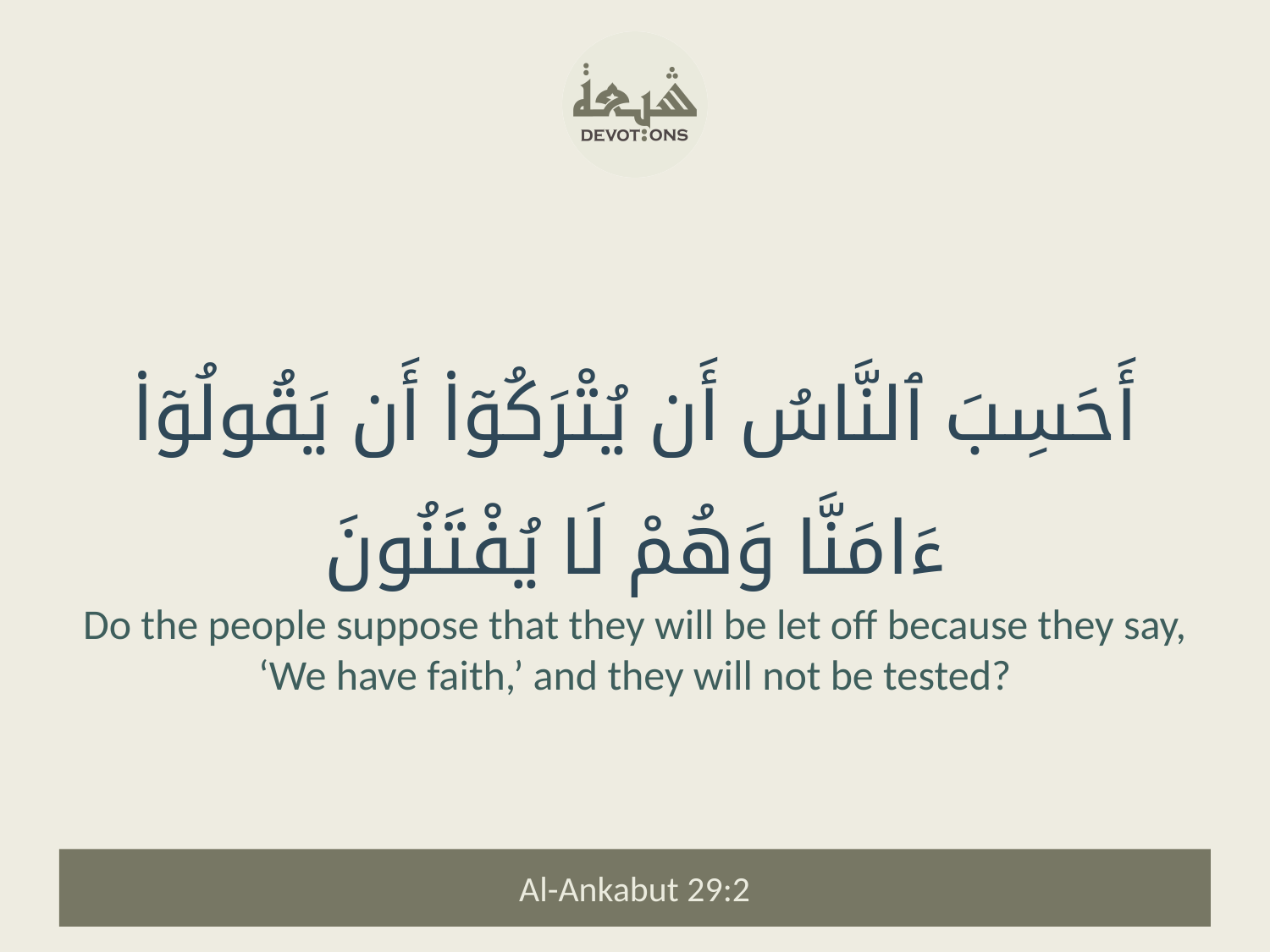

أَحَسِبَ ٱلنَّاسُ أَن يُتْرَكُوٓا۟ أَن يَقُولُوٓا۟ ءَامَنَّا وَهُمْ لَا يُفْتَنُونَ
Do the people suppose that they will be let off because they say, ‘We have faith,’ and they will not be tested?
Al-Ankabut 29:2